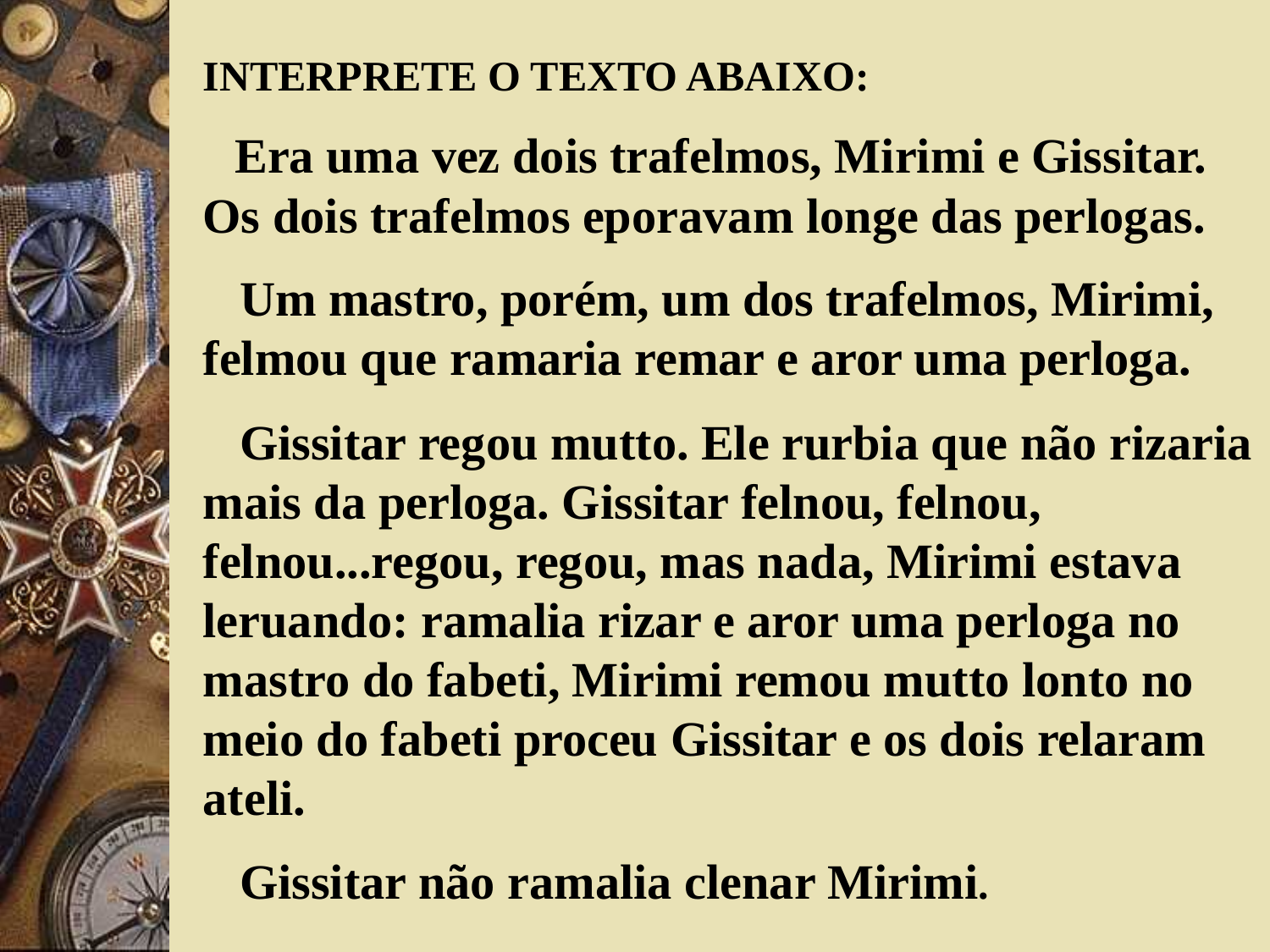

INTERPRETE O TEXTO ABAIXO:
   Era uma vez dois trafelmos, Mirimi e Gissitar. Os dois trafelmos eporavam longe das perlogas.
   Um mastro, porém, um dos trafelmos, Mirimi, felmou que ramaria remar e aror uma perloga.
   Gissitar regou mutto. Ele rurbia que não rizaria mais da perloga. Gissitar felnou, felnou, felnou...regou, regou, mas nada, Mirimi estava leruando: ramalia rizar e aror uma perloga no mastro do fabeti, Mirimi remou mutto lonto no meio do fabeti proceu Gissitar e os dois relaram ateli.
   Gissitar não ramalia clenar Mirimi.